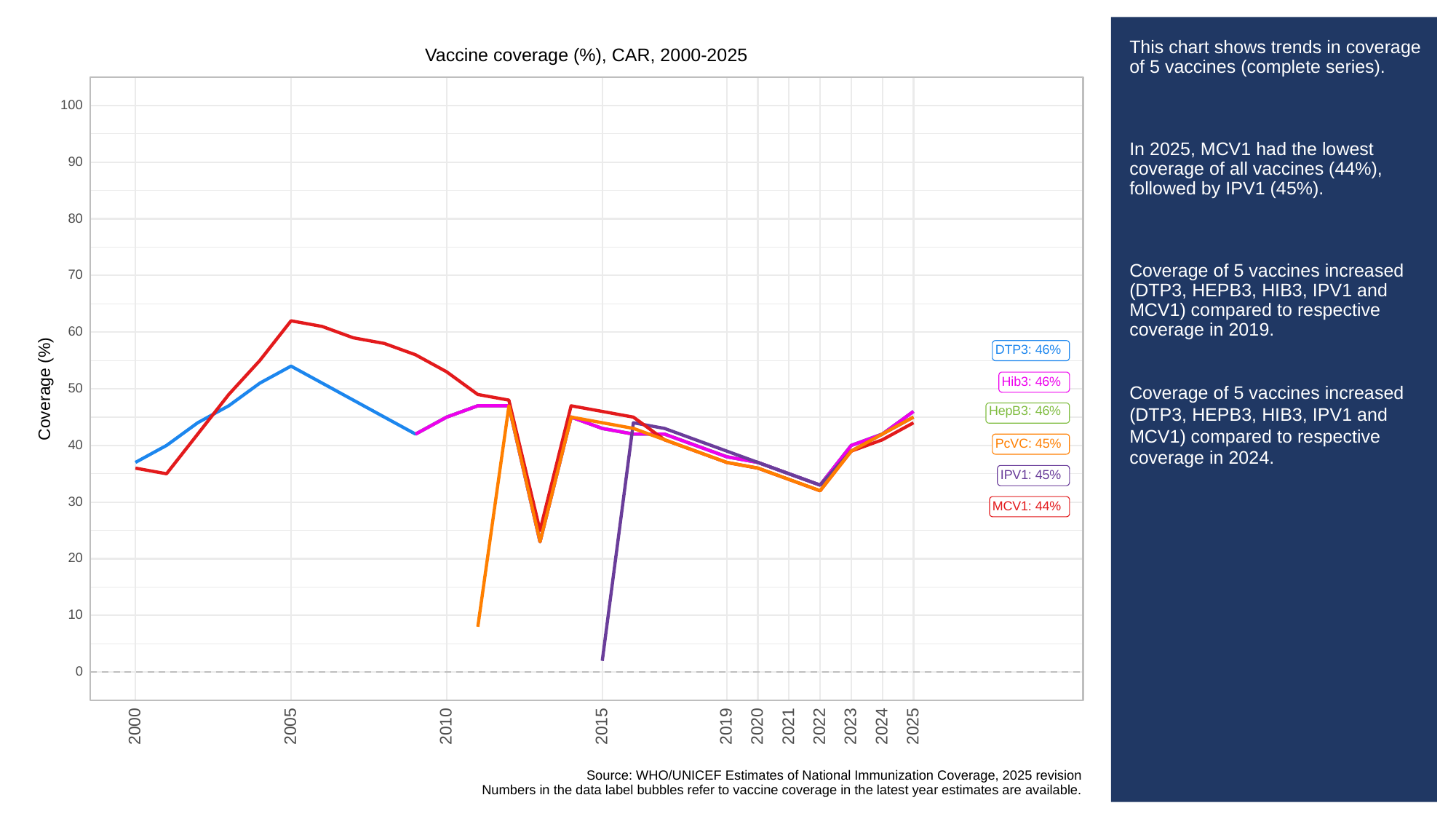

# This chart shows trends in coverage of 5 vaccines (complete series).

In 2025, MCV1 had the lowest coverage of all vaccines (44%), followed by IPV1 (45%).

Coverage of 5 vaccines increased (DTP3, HEPB3, HIB3, IPV1 and MCV1) compared to respective coverage in 2019.

Coverage of 5 vaccines increased (DTP3, HEPB3, HIB3, IPV1 and MCV1) compared to respective coverage in 2024.

Vaccine coverage (%), CAR, 2000-2025

100

90

80

70

60

DTP3: 46%

Hib3: 46%
Coverage (%)

50

HepB3: 46%

PcVC: 45%
40

IPV1: 45%

30
MCV1: 44%

20

10

0

2023
2000
2005
2010
2015
2019
2020
2021
2022
2024
2025
Source: WHO/UNICEF Estimates of National Immunization Coverage, 2025 revision
Numbers in the data label bubbles refer to vaccine coverage in the latest year estimates are available.